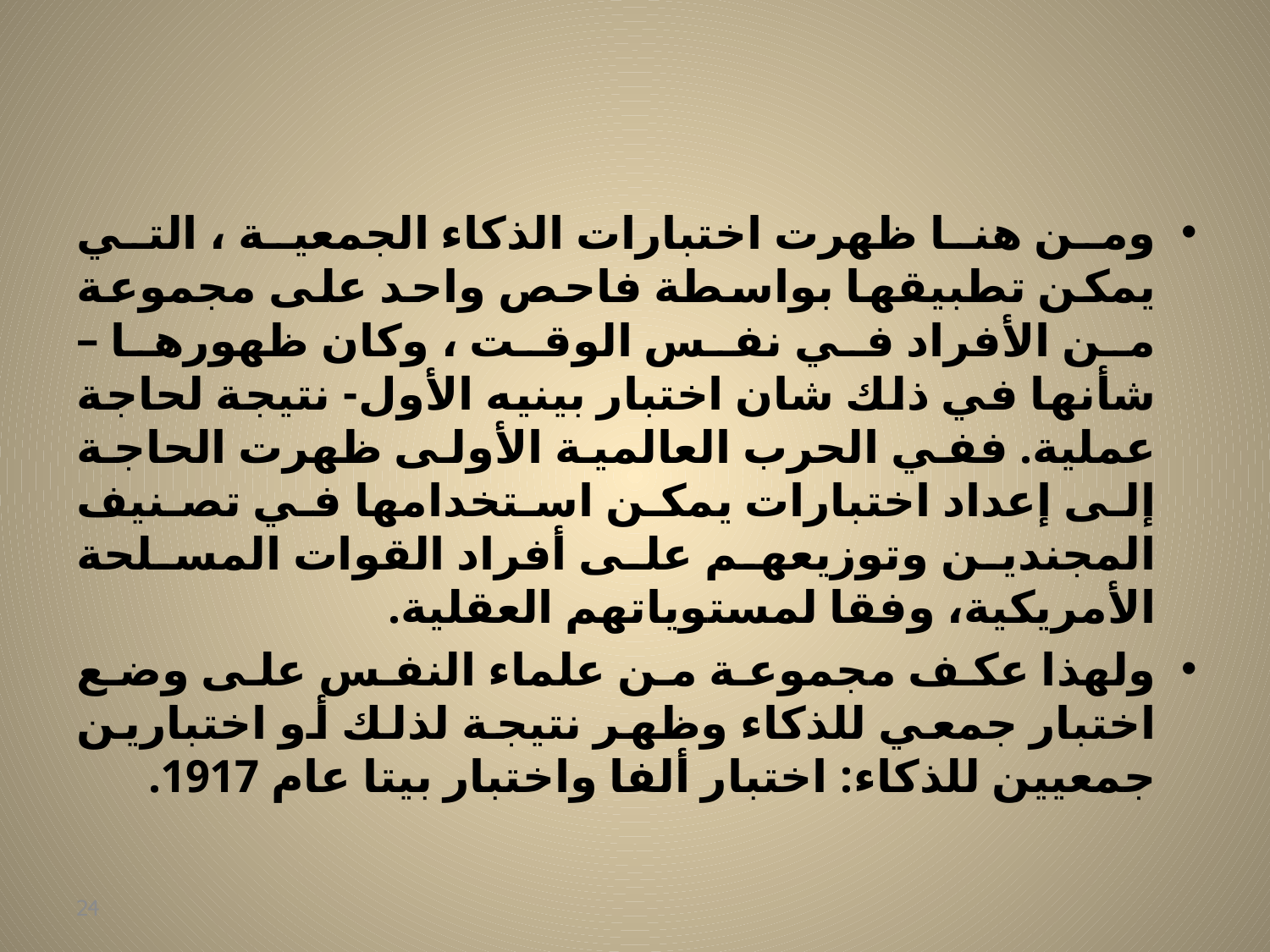

#
ومن هنا ظهرت اختبارات الذكاء الجمعية ، التي يمكن تطبيقها بواسطة فاحص واحد على مجموعة من الأفراد في نفس الوقت ، وكان ظهورها – شأنها في ذلك شان اختبار بينيه الأول- نتيجة لحاجة عملية. ففي الحرب العالمية الأولى ظهرت الحاجة إلى إعداد اختبارات يمكن استخدامها في تصنيف المجندين وتوزيعهم على أفراد القوات المسلحة الأمريكية، وفقا لمستوياتهم العقلية.
ولهذا عكف مجموعة من علماء النفس على وضع اختبار جمعي للذكاء وظهر نتيجة لذلك أو اختبارين جمعيين للذكاء: اختبار ألفا واختبار بيتا عام 1917.
24